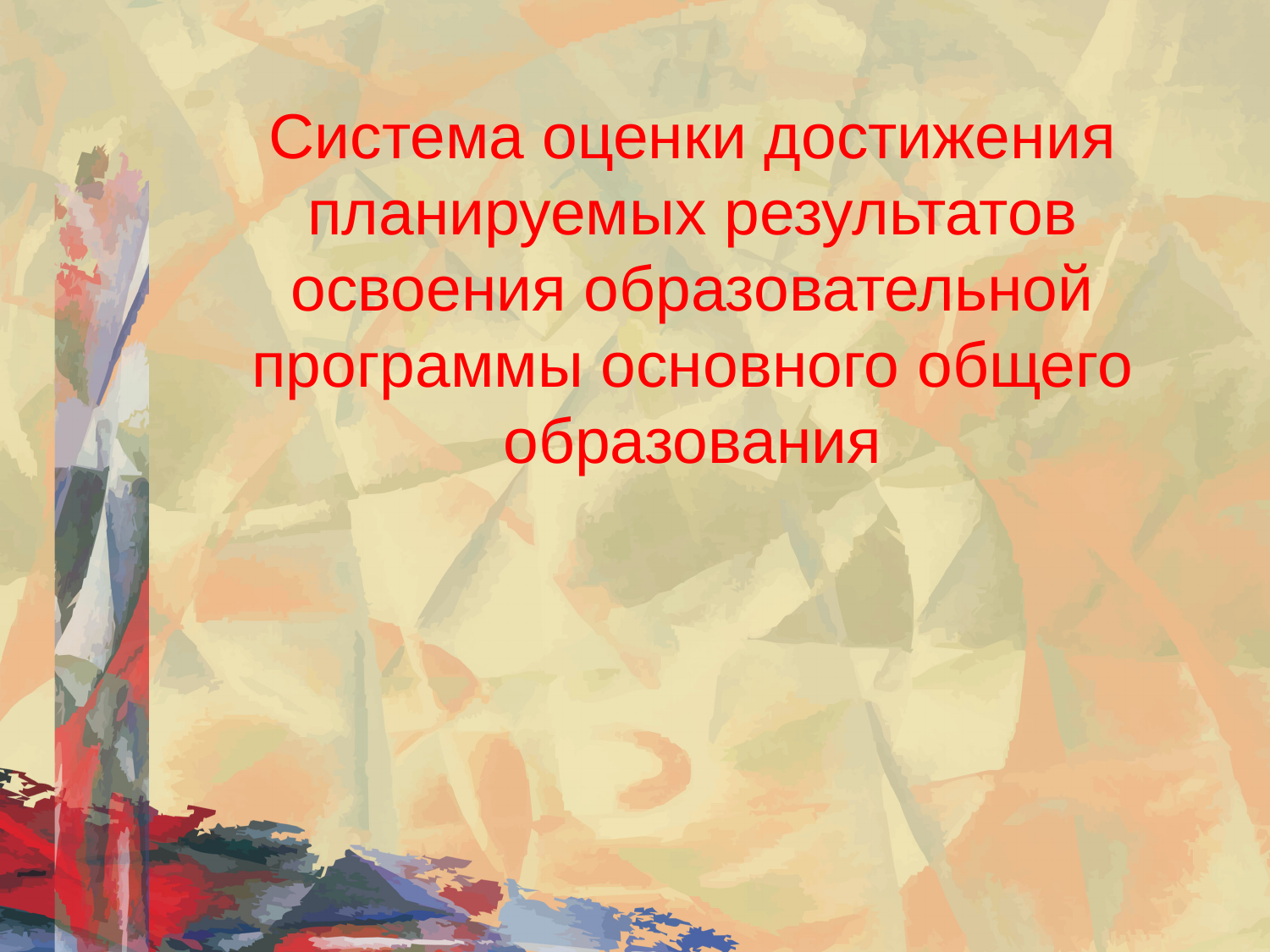

Система оценки достижения планируемых результатов освоения образовательной программы основного общего образования

#